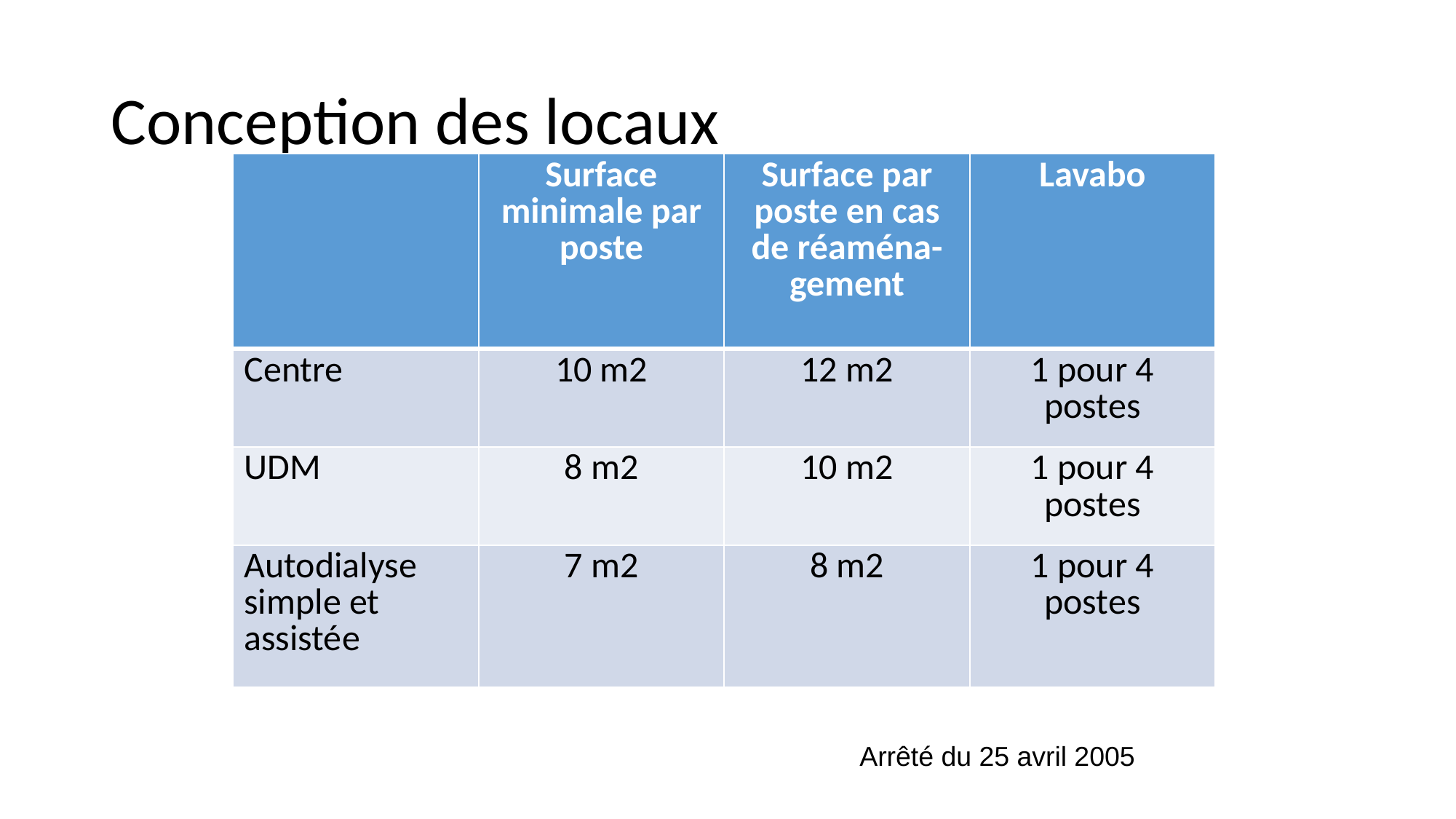

# Conception des locaux
|  | Surface minimale par poste | Surface par poste en cas de réaména-gement | Lavabo |
| --- | --- | --- | --- |
| Centre | 10 m2 | 12 m2 | 1 pour 4 postes |
| UDM | 8 m2 | 10 m2 | 1 pour 4 postes |
| Autodialyse simple et assistée | 7 m2 | 8 m2 | 1 pour 4 postes |
Arrêté du 25 avril 2005